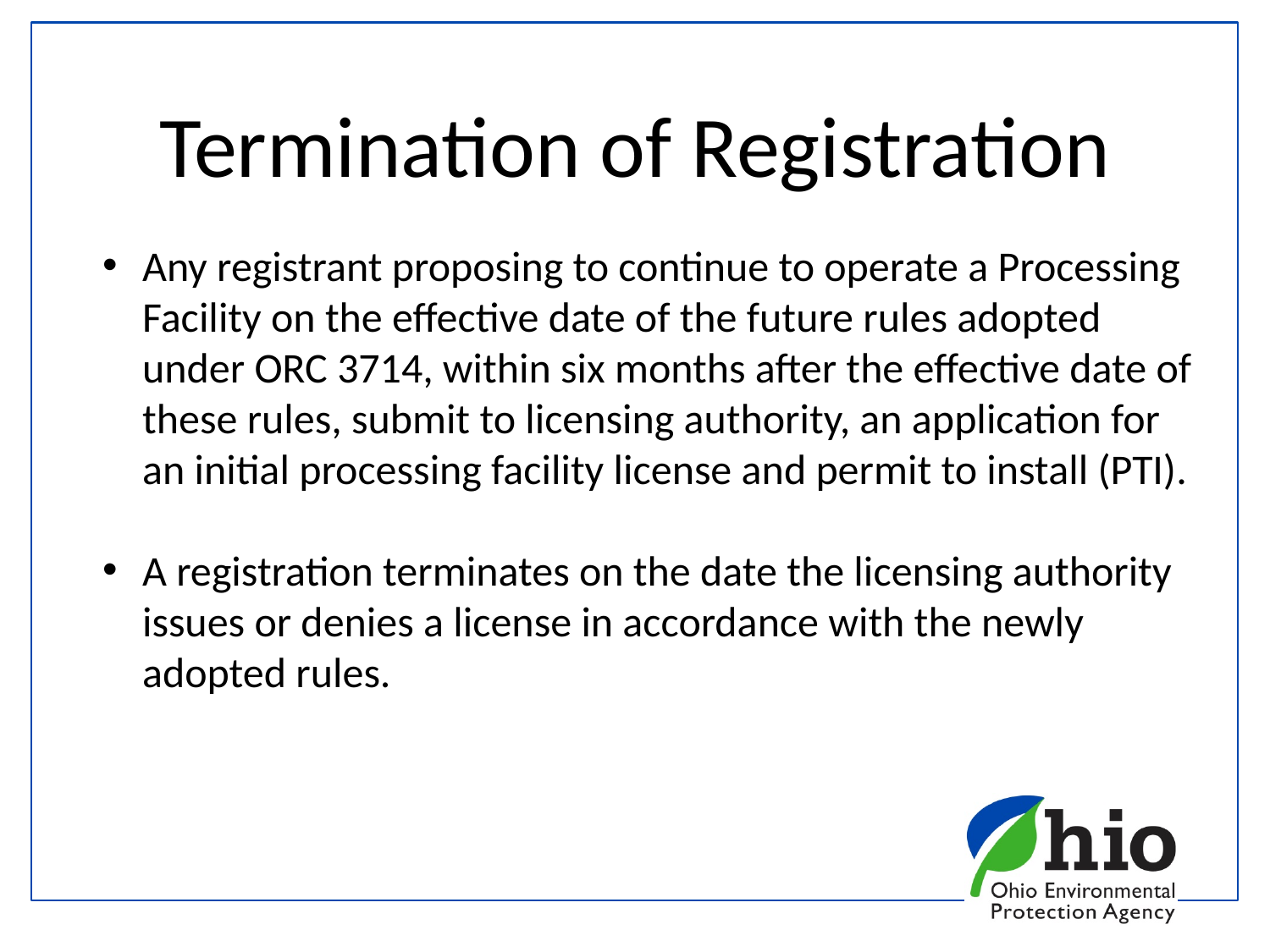

# Termination of Registration
Any registrant proposing to continue to operate a Processing Facility on the effective date of the future rules adopted under ORC 3714, within six months after the effective date of these rules, submit to licensing authority, an application for an initial processing facility license and permit to install (PTI).

A registration terminates on the date the licensing authority issues or denies a license in accordance with the newly adopted rules.